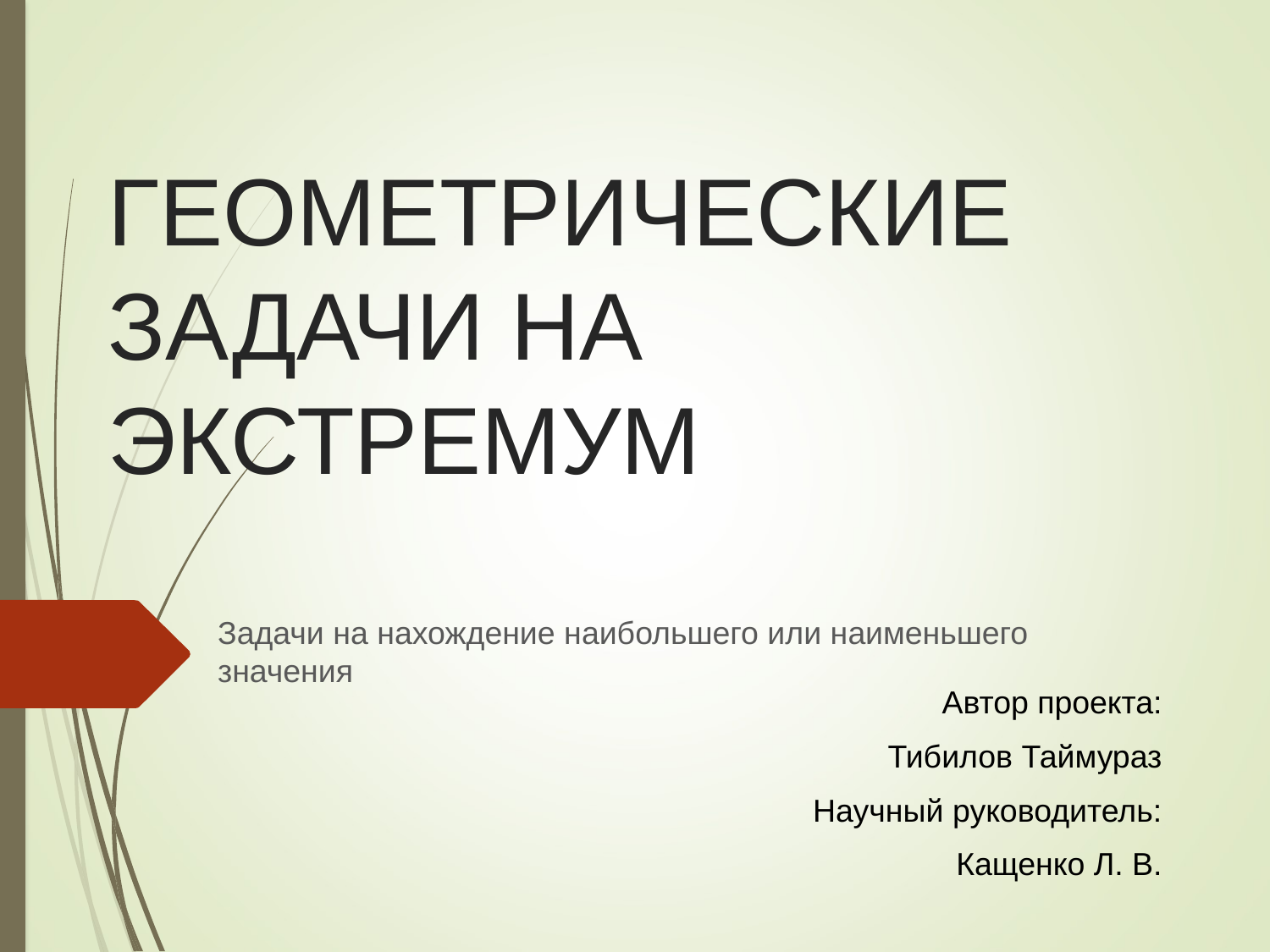

# ГЕОМЕТРИЧЕСКИЕ ЗАДАЧИ НА ЭКСТРЕМУМ
Задачи на нахождение наибольшего или наименьшего значения
Автор проекта:
Тибилов Таймураз
Научный руководитель:
 Кащенко Л. В.